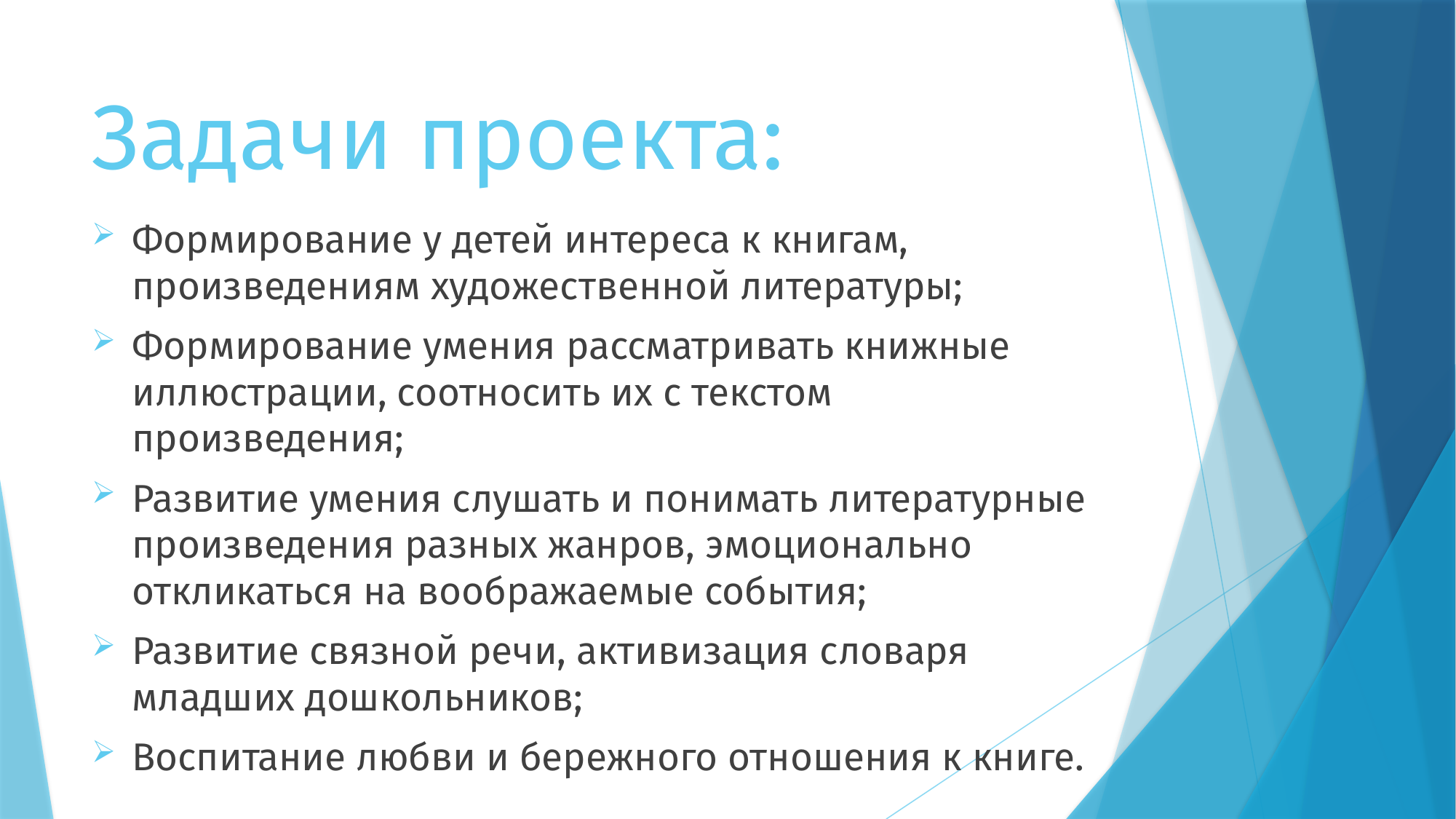

# Задачи проекта:
Формирование у детей интереса к книгам, произведениям художественной литературы;
Формирование умения рассматривать книжные иллюстрации, соотносить их с текстом произведения;
Развитие умения слушать и понимать литературные произведения разных жанров, эмоционально откликаться на воображаемые события;
Развитие связной речи, активизация словаря младших дошкольников;
Воспитание любви и бережного отношения к книге.